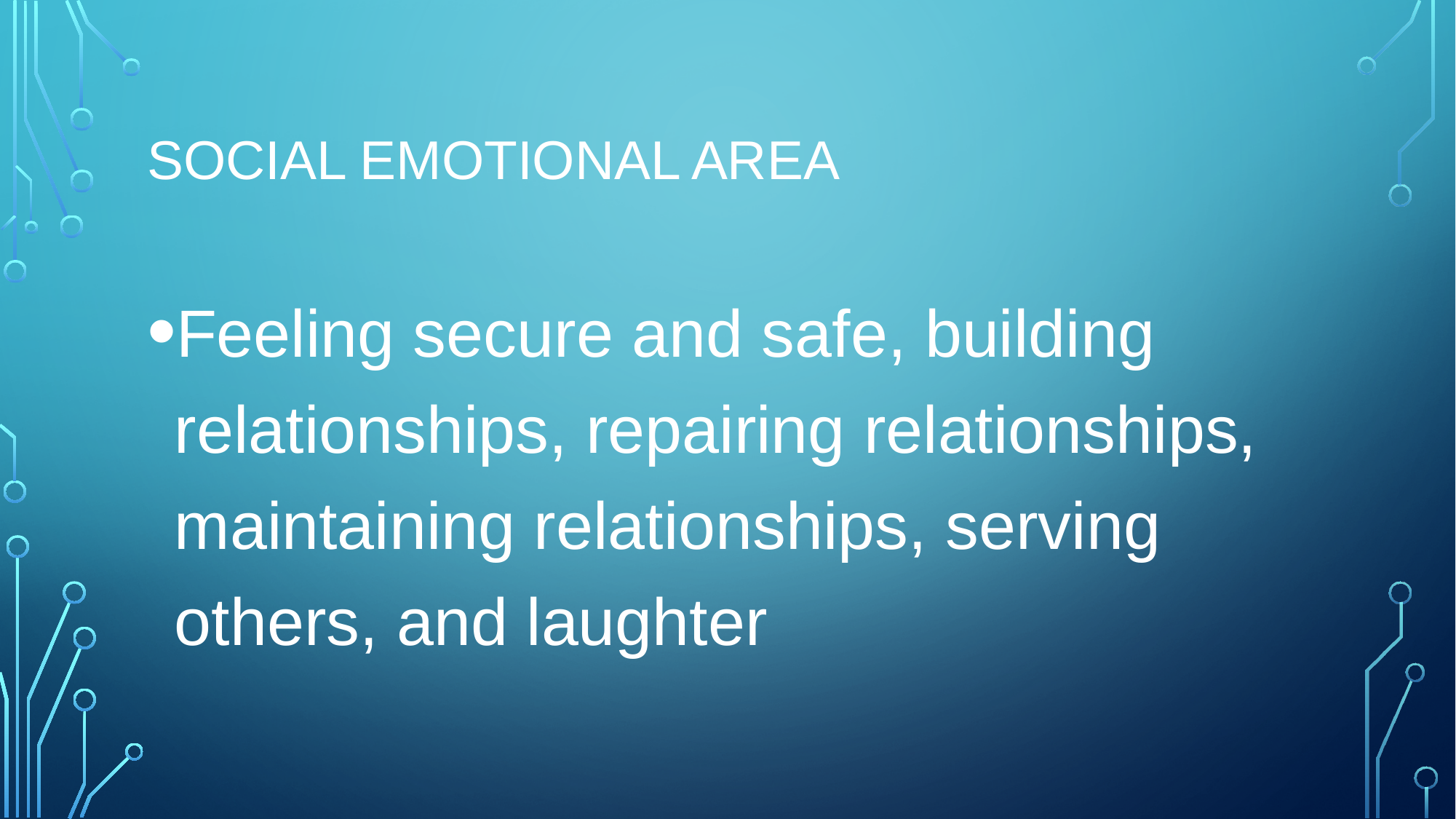

# Social emotional area
Feeling secure and safe, building relationships, repairing relationships, maintaining relationships, serving others, and laughter